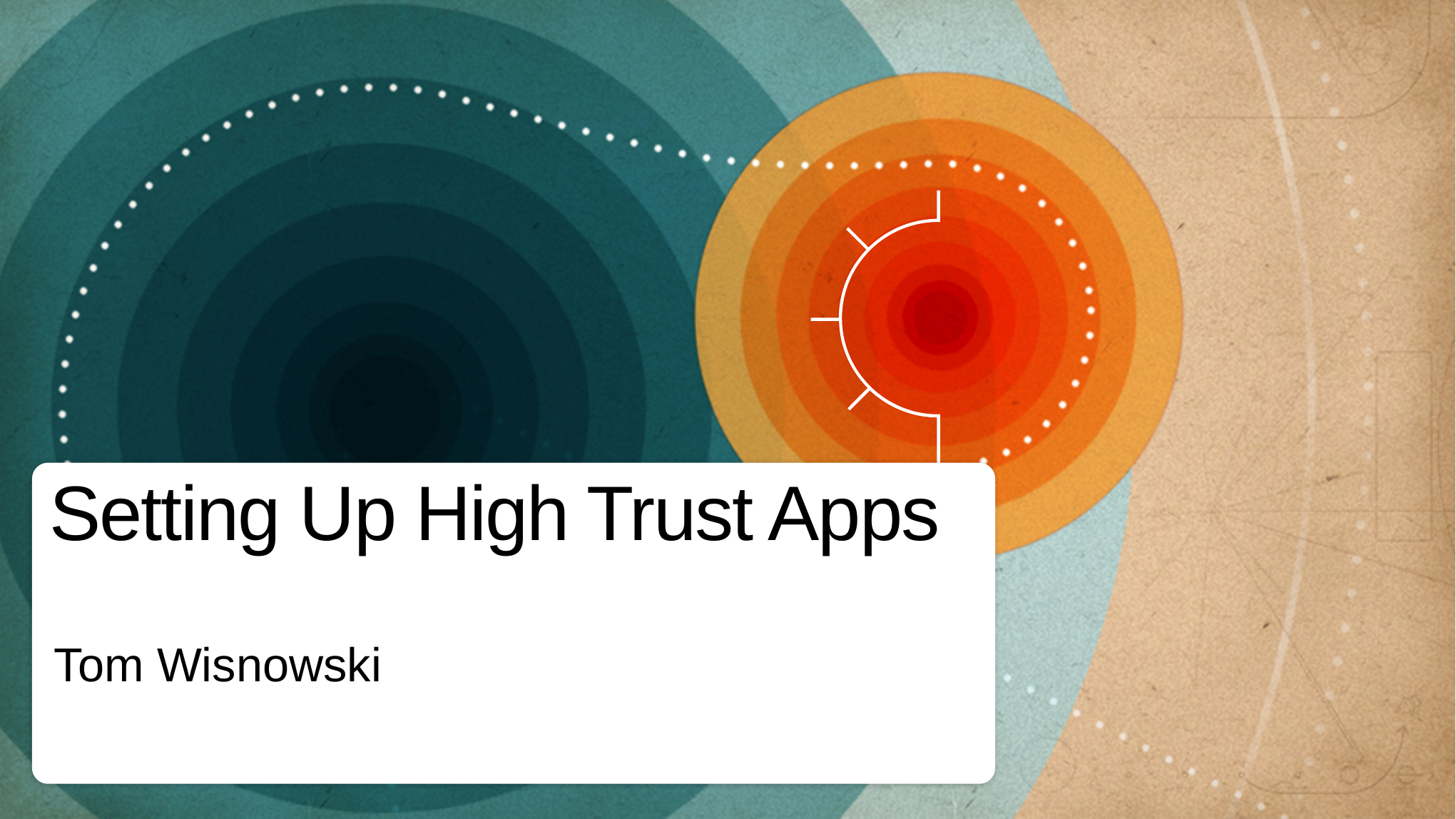

# Setting Up High Trust Apps
Tom Wisnowski